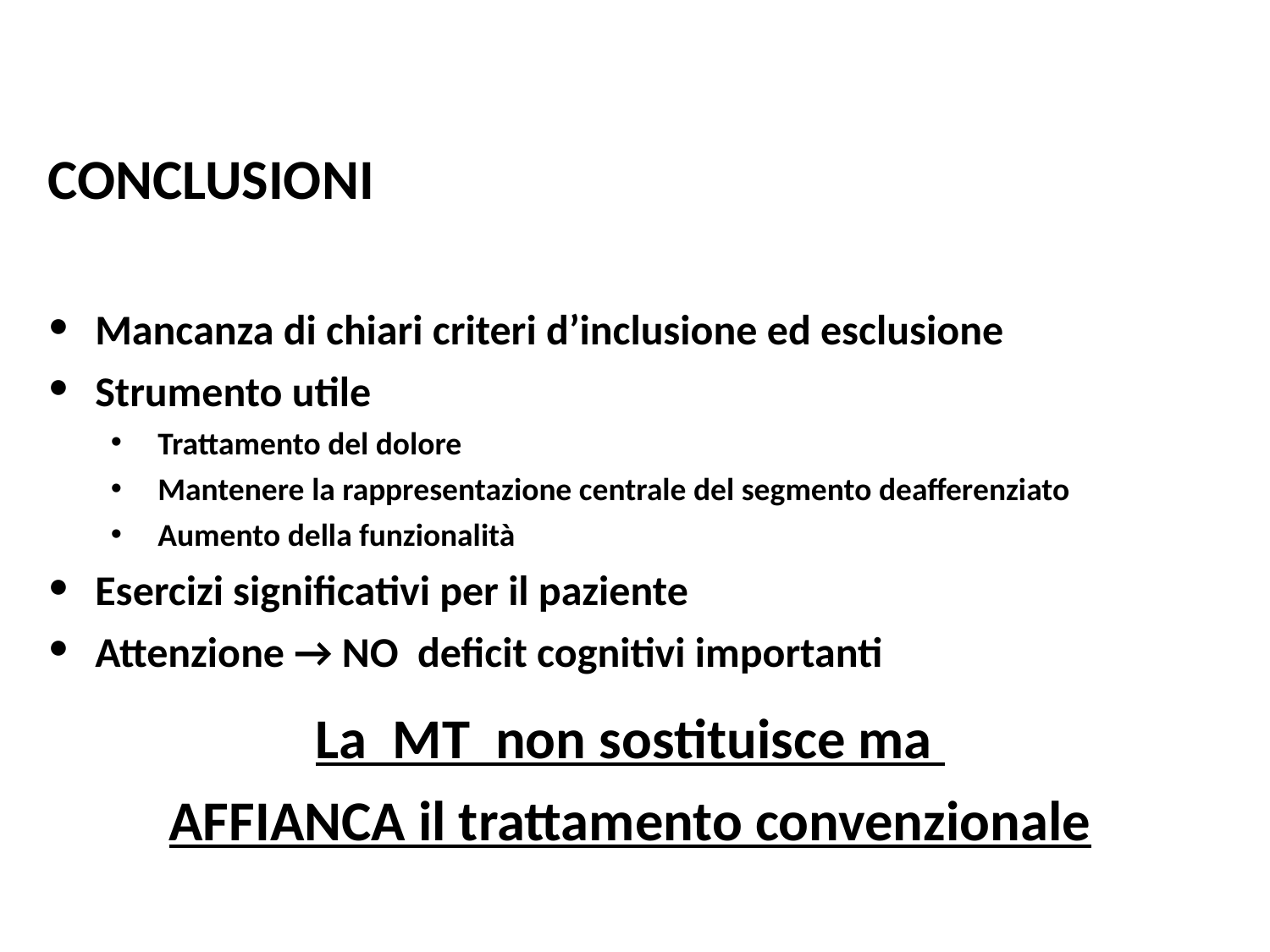

CONCLUSIONI

Mancanza di chiari criteri d’inclusione ed esclusione
Strumento utile
Trattamento del dolore
Mantenere la rappresentazione centrale del segmento deafferenziato
Aumento della funzionalità
Esercizi significativi per il paziente
Attenzione → NO  deficit cognitivi importanti
La  MT  non sostituisce ma
AFFIANCA il trattamento convenzionale